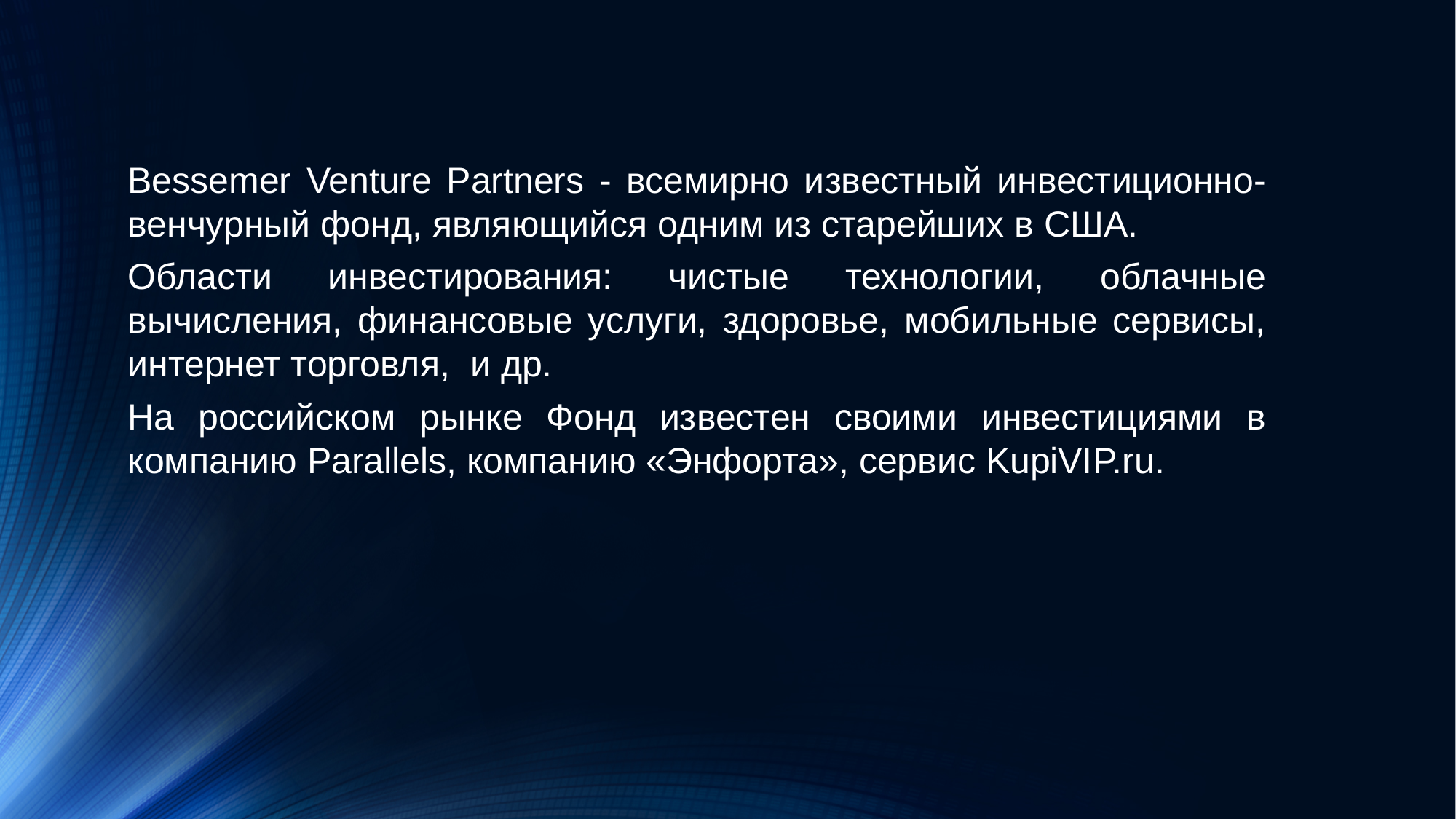

Bessemer Venture Partners - всемирно известный инвестиционно-венчурный фонд, являющийся одним из старейших в США.
Области инвестирования: чистые технологии, облачные вычисления, финансовые услуги, здоровье, мобильные сервисы, интернет торговля,  и др.
На российском рынке Фонд известен своими инвестициями в компанию Parallels, компанию «Энфорта», сервис KupiVIP.ru.